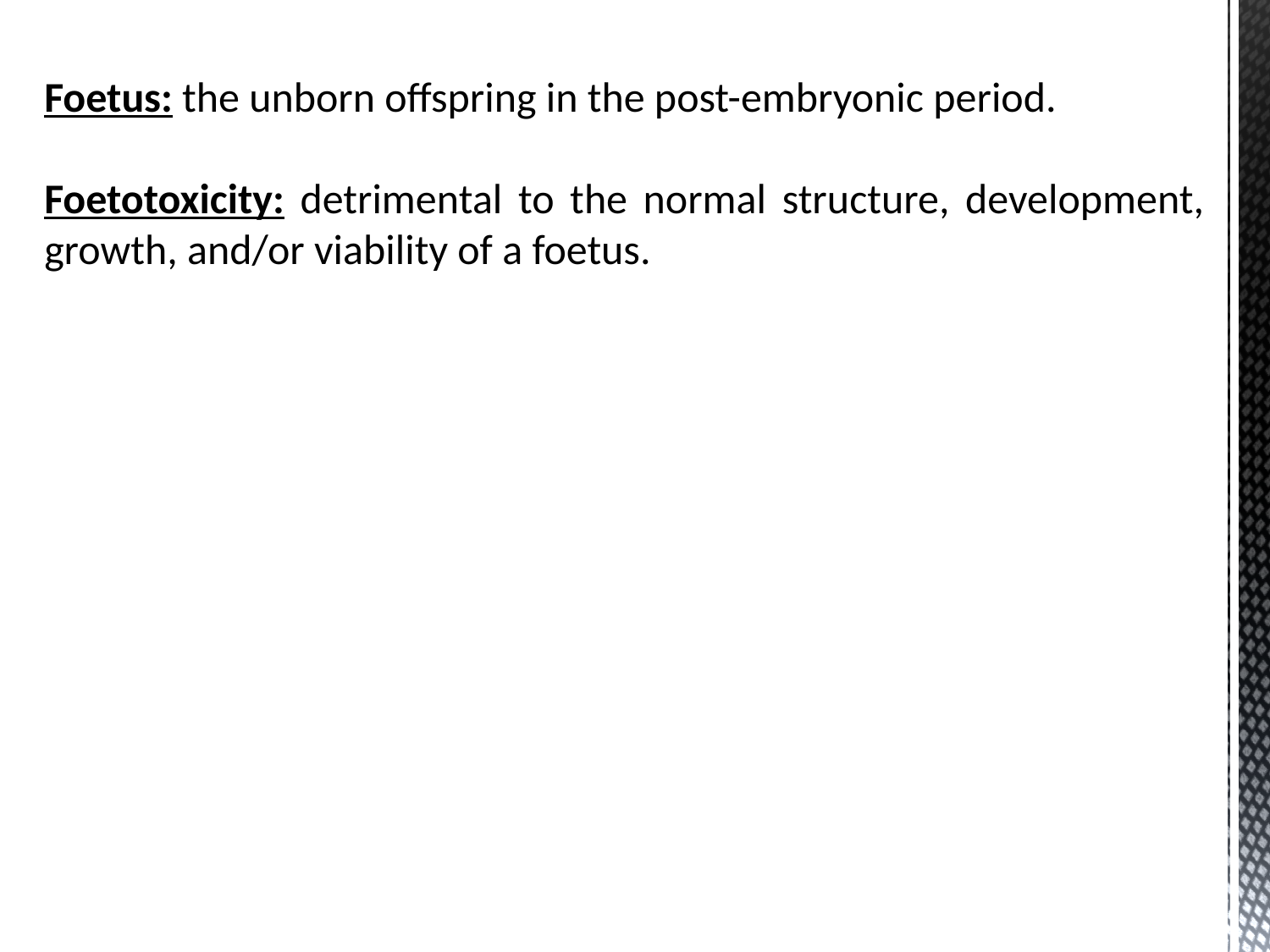

Foetus: the unborn offspring in the post-embryonic period.

Foetotoxicity: detrimental to the normal structure, development, growth, and/or viability of a foetus.